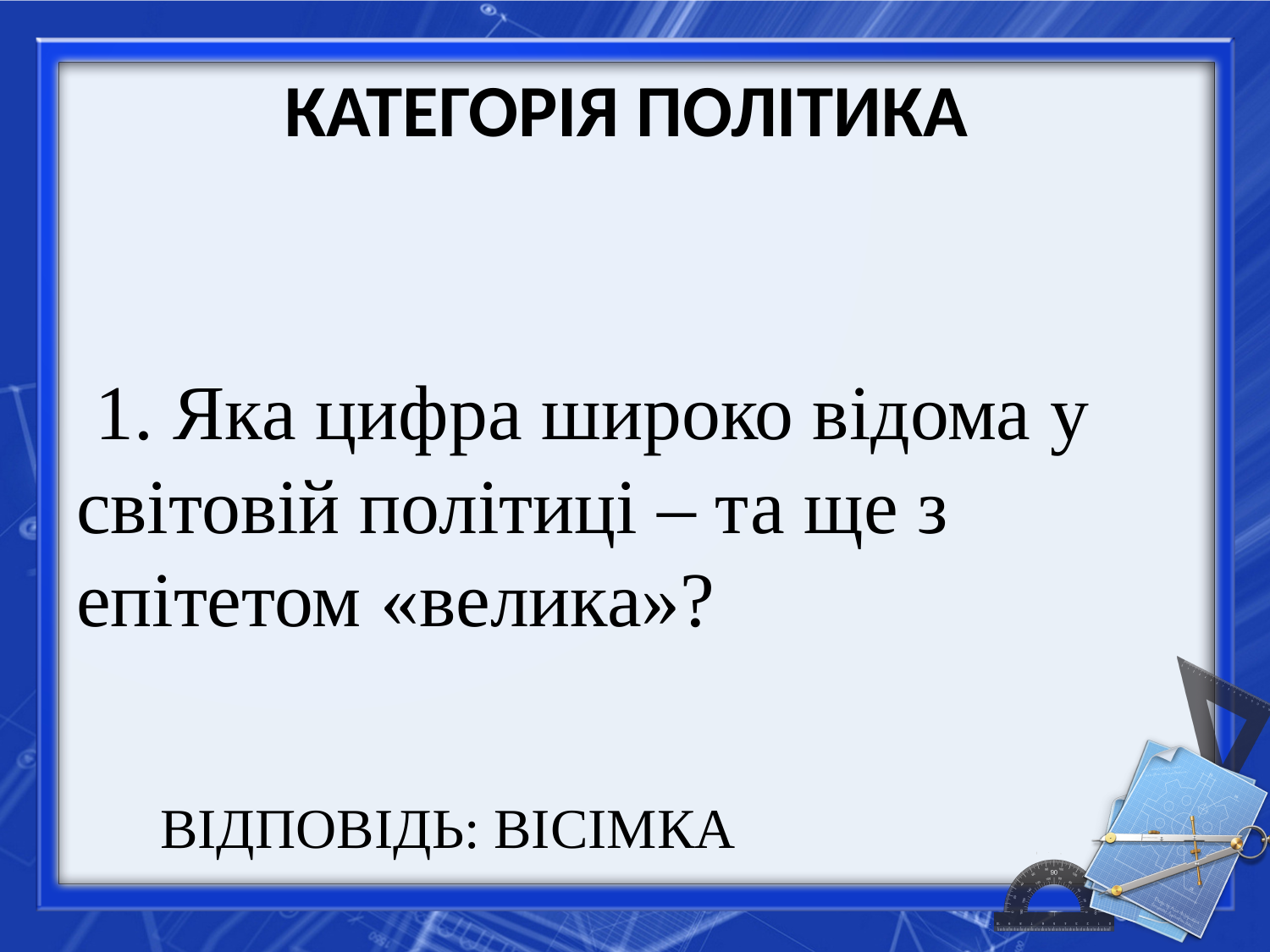

# КАТЕГОРІЯ ПОЛІТИКА
 1. Яка цифра широко відома у світовій політиці – та ще з епітетом «велика»?
ВІДПОВІДЬ: ВІСІМКА